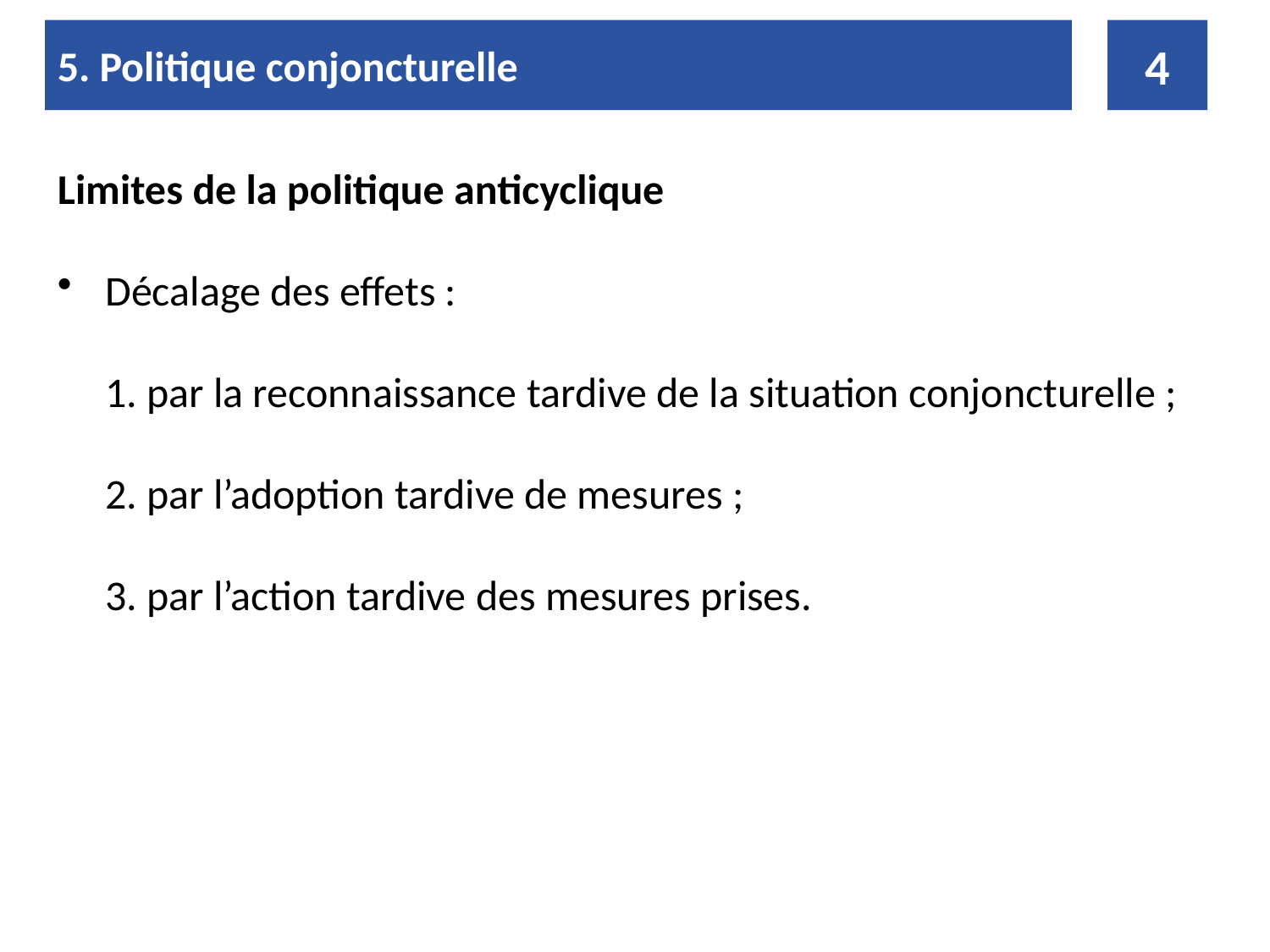

5. Politique conjoncturelle
4

Limites de la politique anticyclique

Décalage des effets :
	1. par la reconnaissance tardive de la situation conjoncturelle ;
	2. par l’adoption tardive de mesures ;
	3. par l’action tardive des mesures prises.